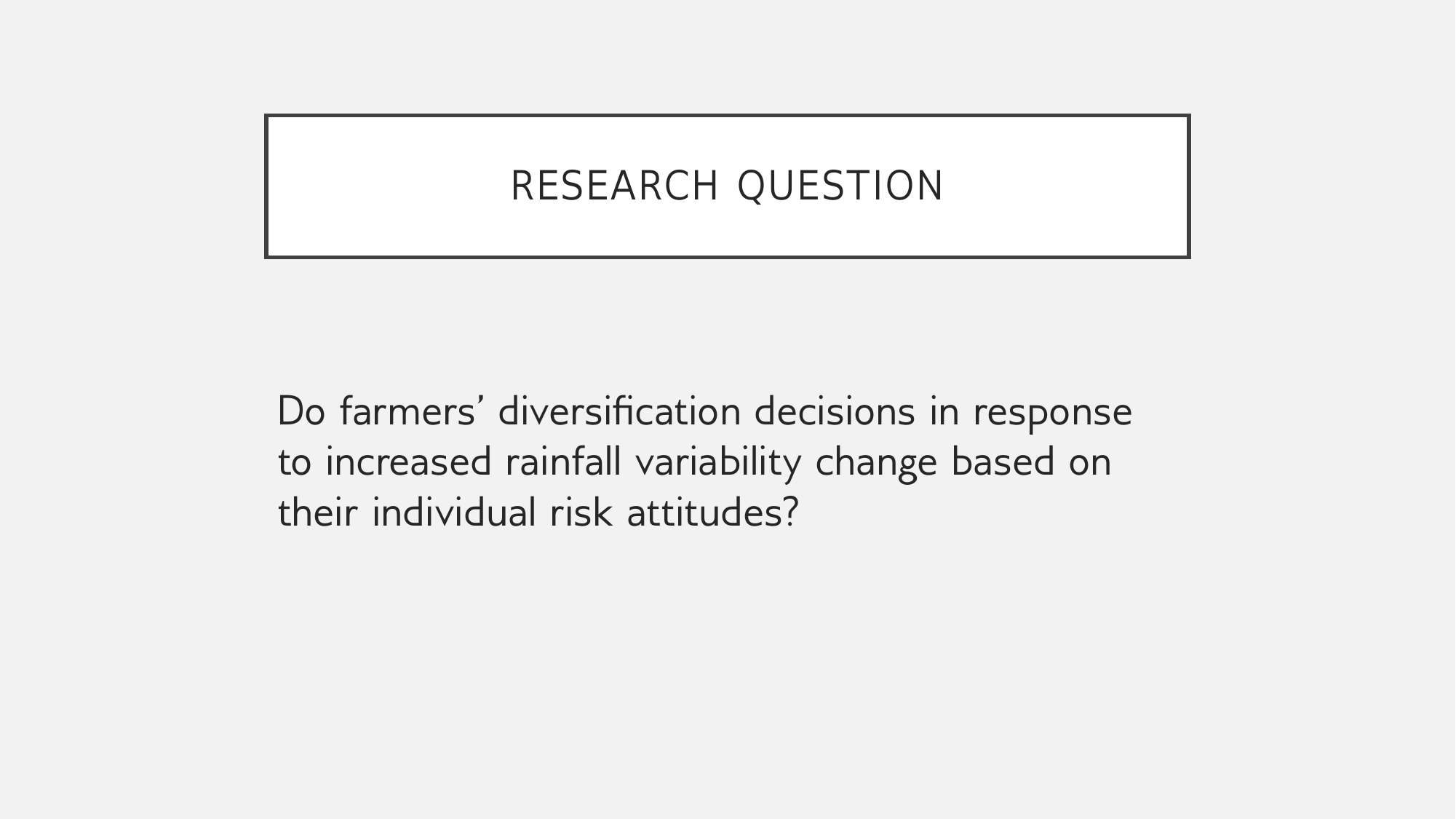

# Research question
Do farmers’ diversification decisions in response to increased rainfall variability change based on their individual risk attitudes?